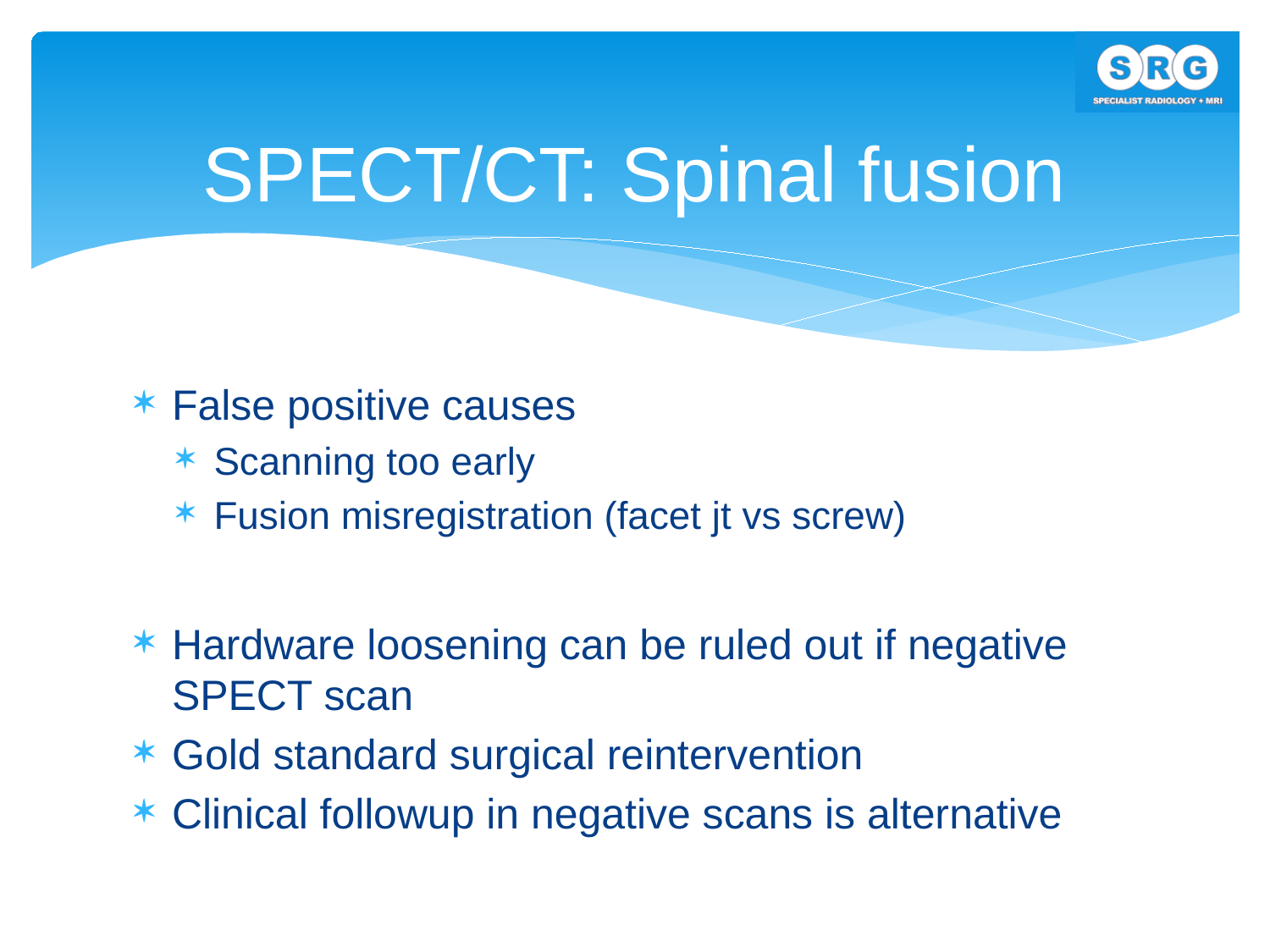

# SPECT/CT: Spinal fusion
False positive causes
Scanning too early
Fusion misregistration (facet jt vs screw)

Hardware loosening can be ruled out if negative SPECT scan
Gold standard surgical reintervention
Clinical followup in negative scans is alternative